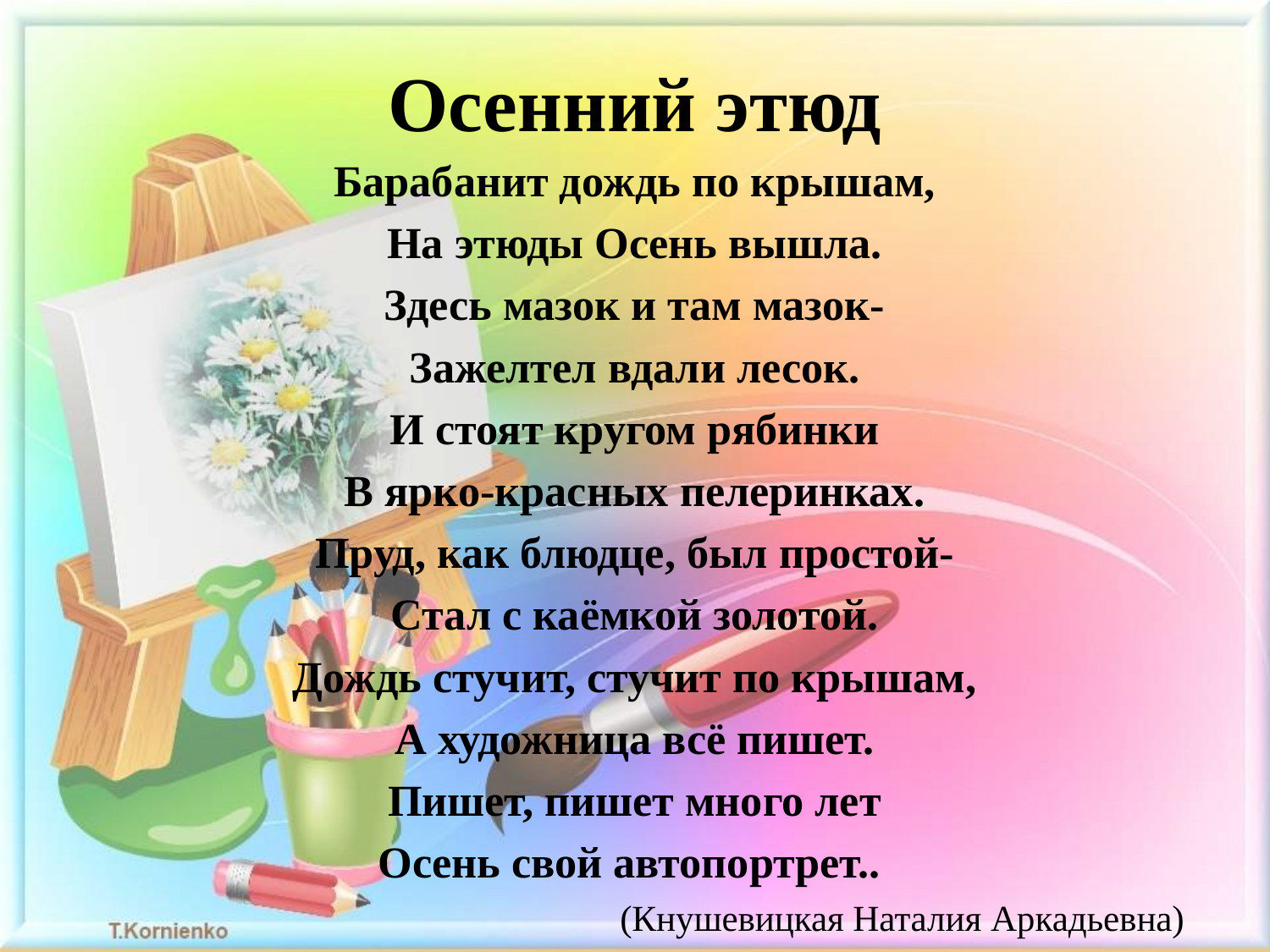

# Осенний этюд
Барабанит дождь по крышам,
На этюды Осень вышла.
Здесь мазок и там мазок-
Зажелтел вдали лесок.
И стоят кругом рябинки
В ярко-красных пелеринках.
Пруд, как блюдце, был простой-
Стал с каёмкой золотой.
Дождь стучит, стучит по крышам,
А художница всё пишет.
Пишет, пишет много лет
Осень свой автопортрет..
(Кнушевицкая Наталия Аркадьевна)